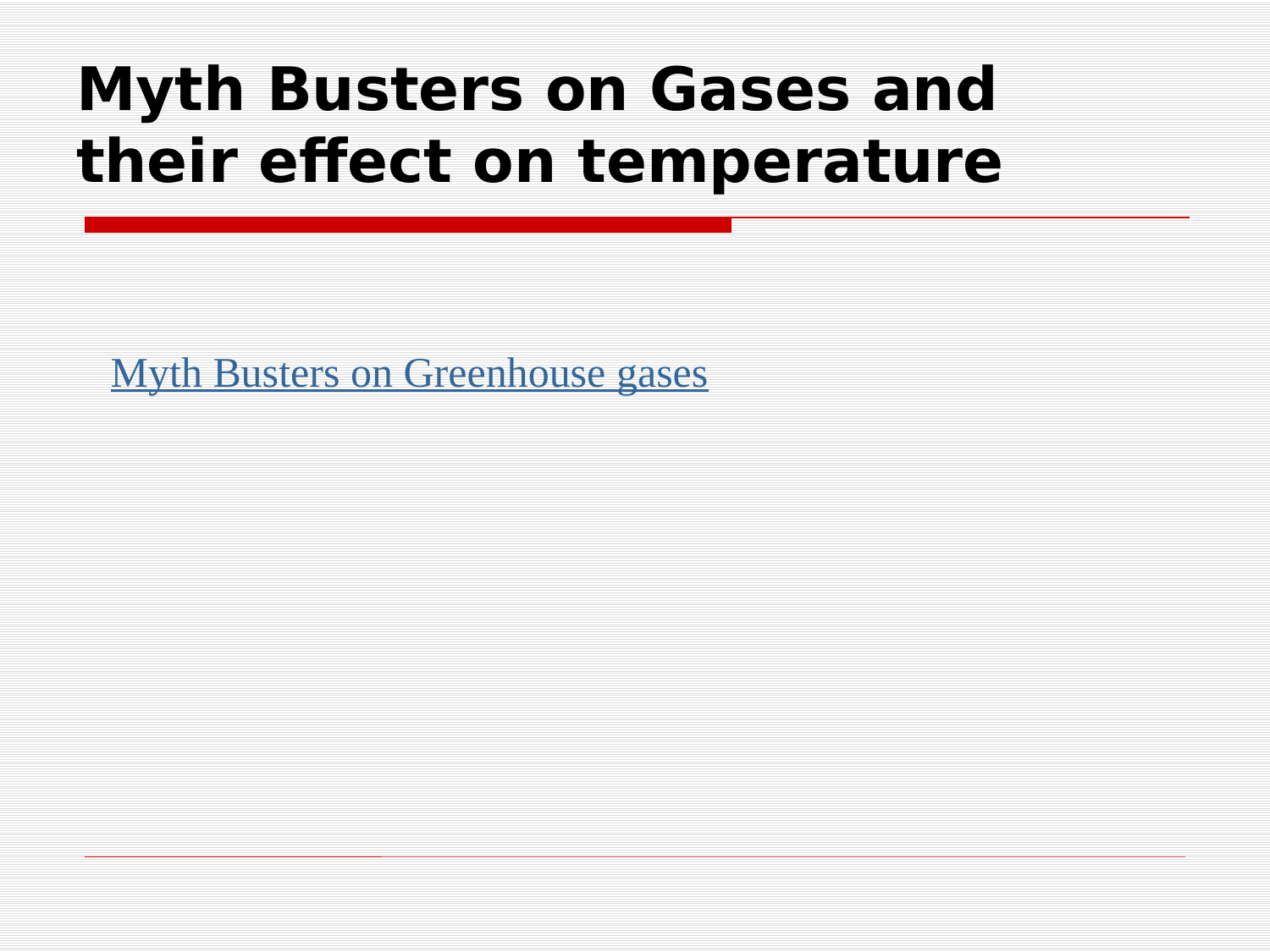

# Myth Busters on Gases and their effect on temperature
Myth Busters on Greenhouse gases